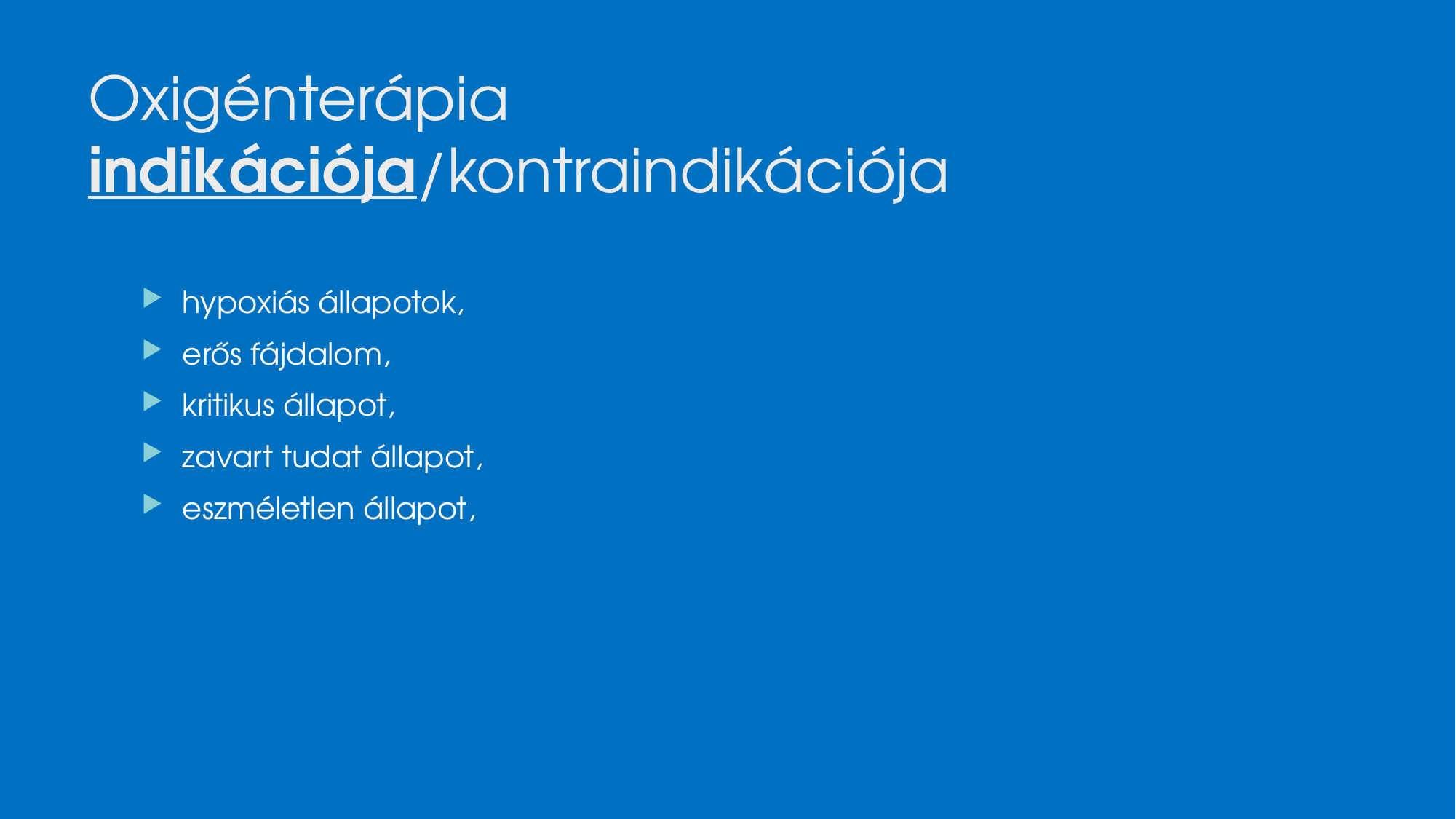

# Oxigénterápia indikációja/kontraindikációja
hypoxiás állapotok,
erős fájdalom,
kritikus állapot,
zavart tudat állapot,
eszméletlen állapot,